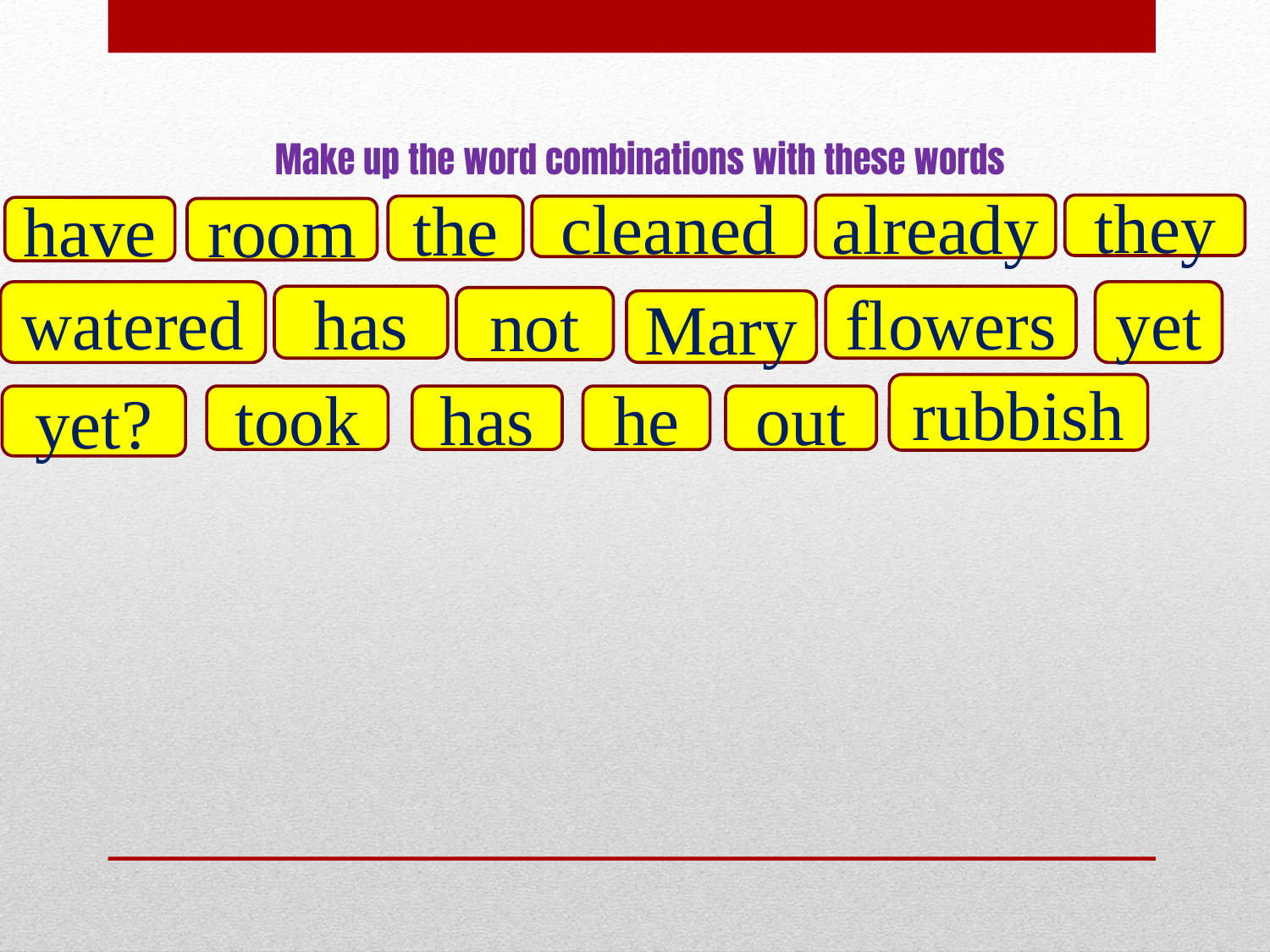

# Make up the word combinations with these words
they
already
the
cleaned
have
room
yet
watered
has
flowers
not
Mary
rubbish
yet?
took
has
he
out